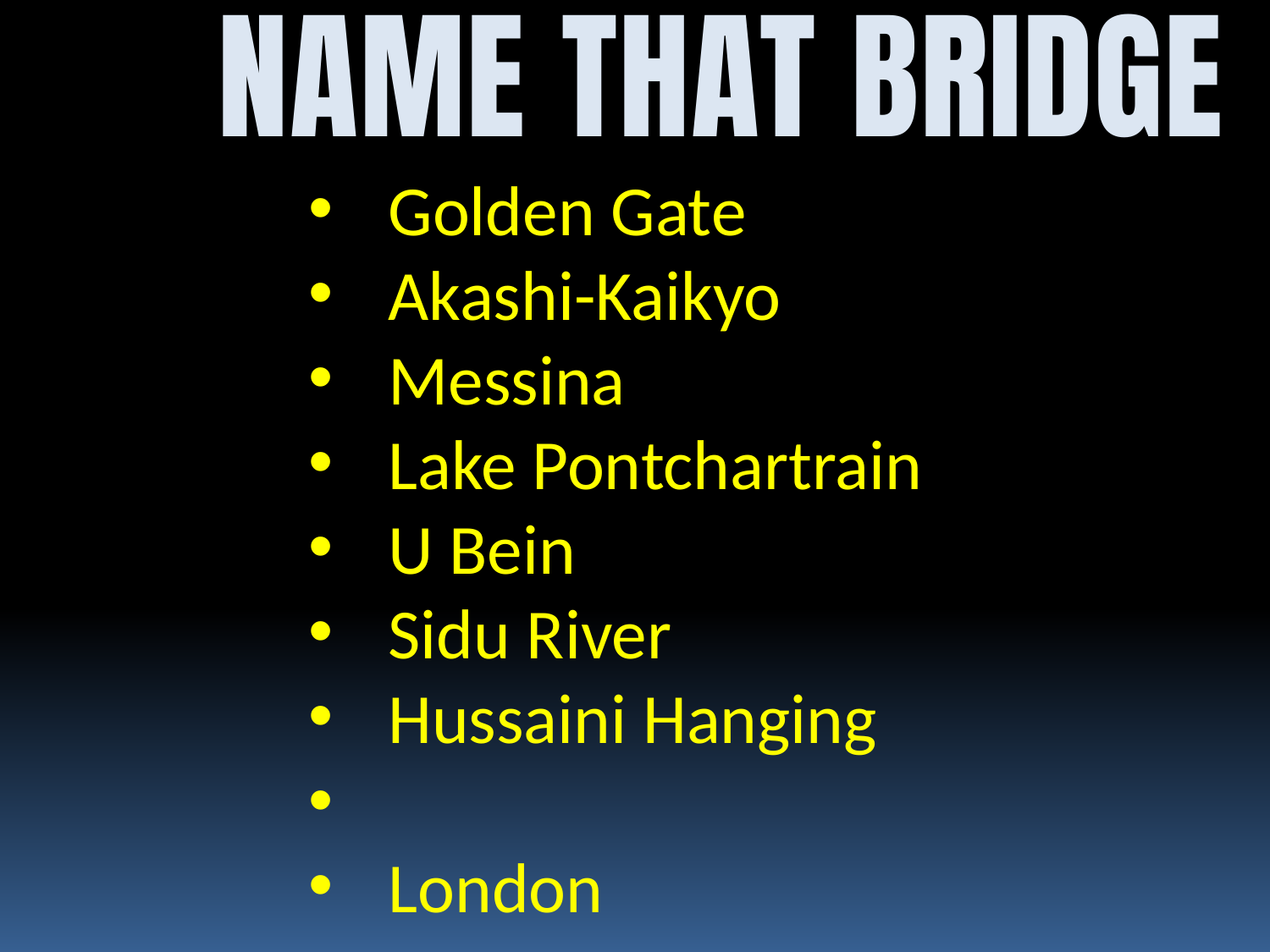

NAME THAT BRIDGE
Golden Gate
Akashi-Kaikyo
Messina
Lake Pontchartrain
U Bein
Sidu River
Hussaini Hanging

London